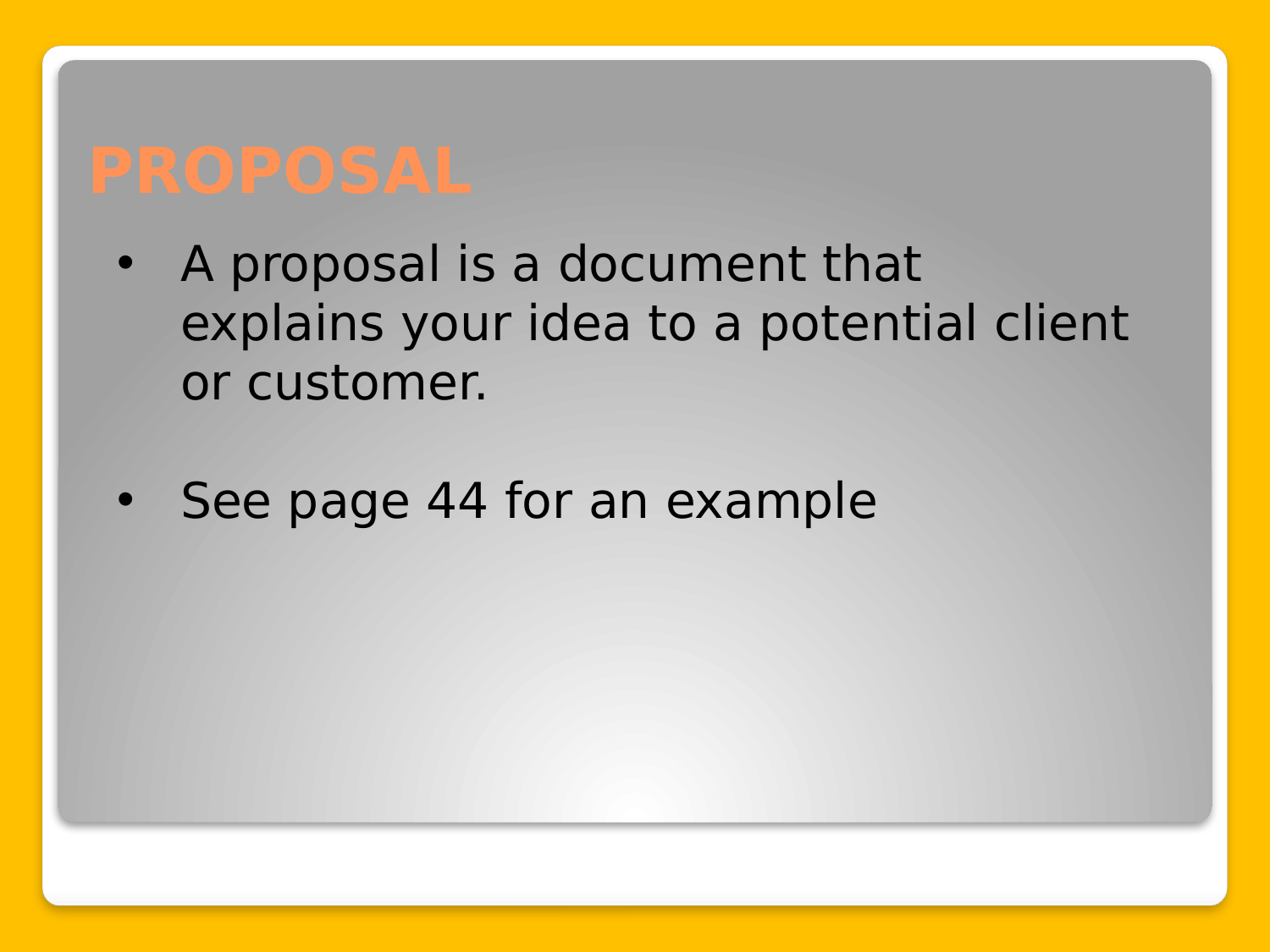

# PROPOSAL
A proposal is a document that explains your idea to a potential client or customer.

See page 44 for an example